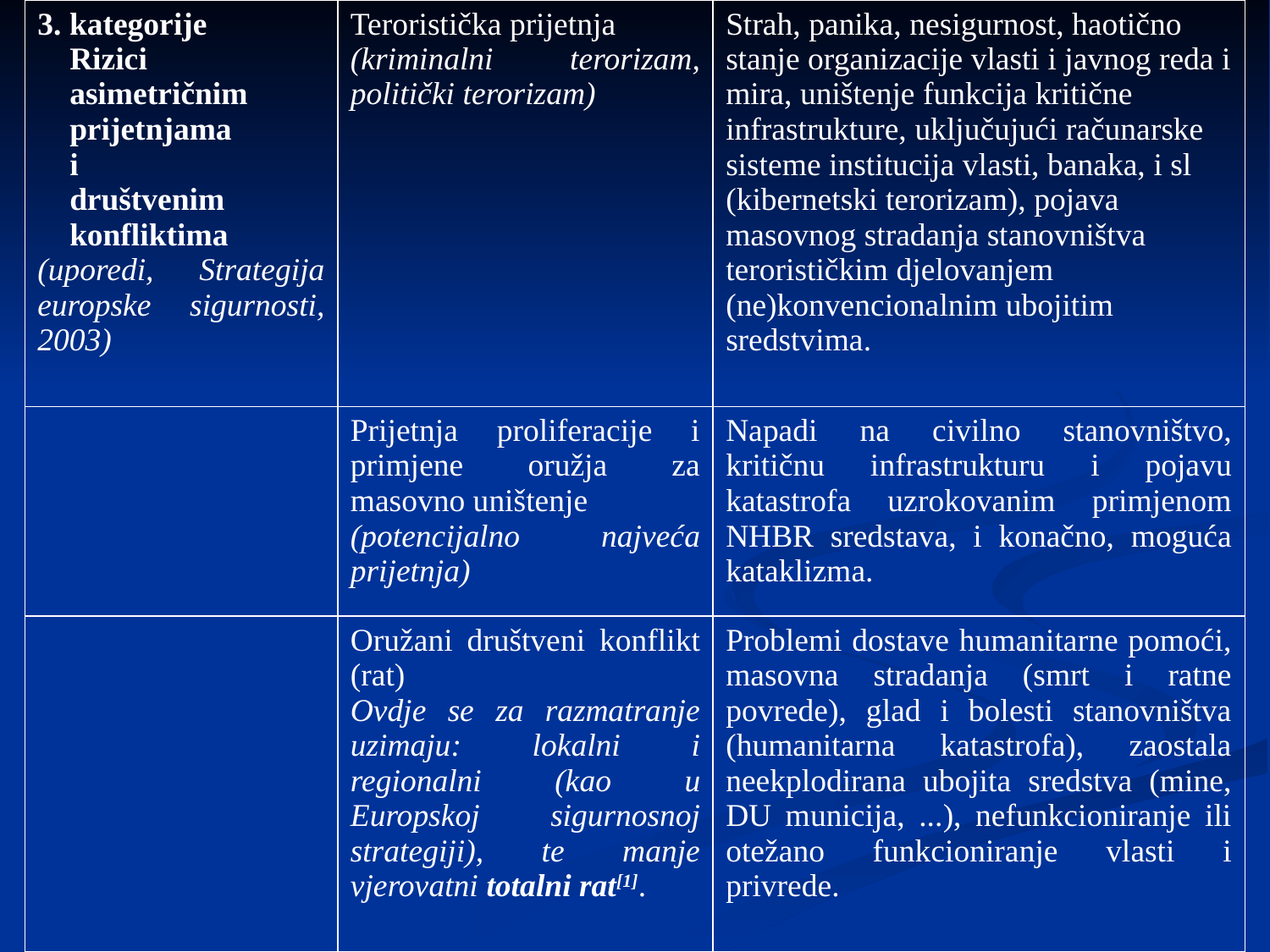

| 3. kategorije Rizici asimetričnim prijetnjama i društvenim konfliktima (uporedi, Strategija europske sigurnosti, 2003) | Teroristička prijetnja (kriminalni terorizam, politički terorizam) | Strah, panika, nesigurnost, haotično stanje organizacije vlasti i javnog reda i mira, uništenje funkcija kritične infrastrukture, uključujući računarske sisteme institucija vlasti, banaka, i sl (kibernetski terorizam), pojava masovnog stradanja stanovništva terorističkim djelovanjem (ne)konvencionalnim ubojitim sredstvima. |
| --- | --- | --- |
|  | Prijetnja proliferacije i primjene oružja za masovno uništenje (potencijalno najveća prijetnja) | Napadi na civilno stanovništvo, kritičnu infrastrukturu i pojavu katastrofa uzrokovanim primjenom NHBR sredstava, i konačno, moguća kataklizma. |
|  | Oružani društveni konflikt (rat) Ovdje se za razmatranje uzimaju: lokalni i regionalni (kao u Europskoj sigurnosnoj strategiji), te manje vjerovatni totalni rat[1]. | Problemi dostave humanitarne pomoći, masovna stradanja (smrt i ratne povrede), glad i bolesti stanovništva (humanitarna katastrofa), zaostala neekplodirana ubojita sredstva (mine, DU municija, ...), nefunkcioniranje ili otežano funkcioniranje vlasti i privrede. |